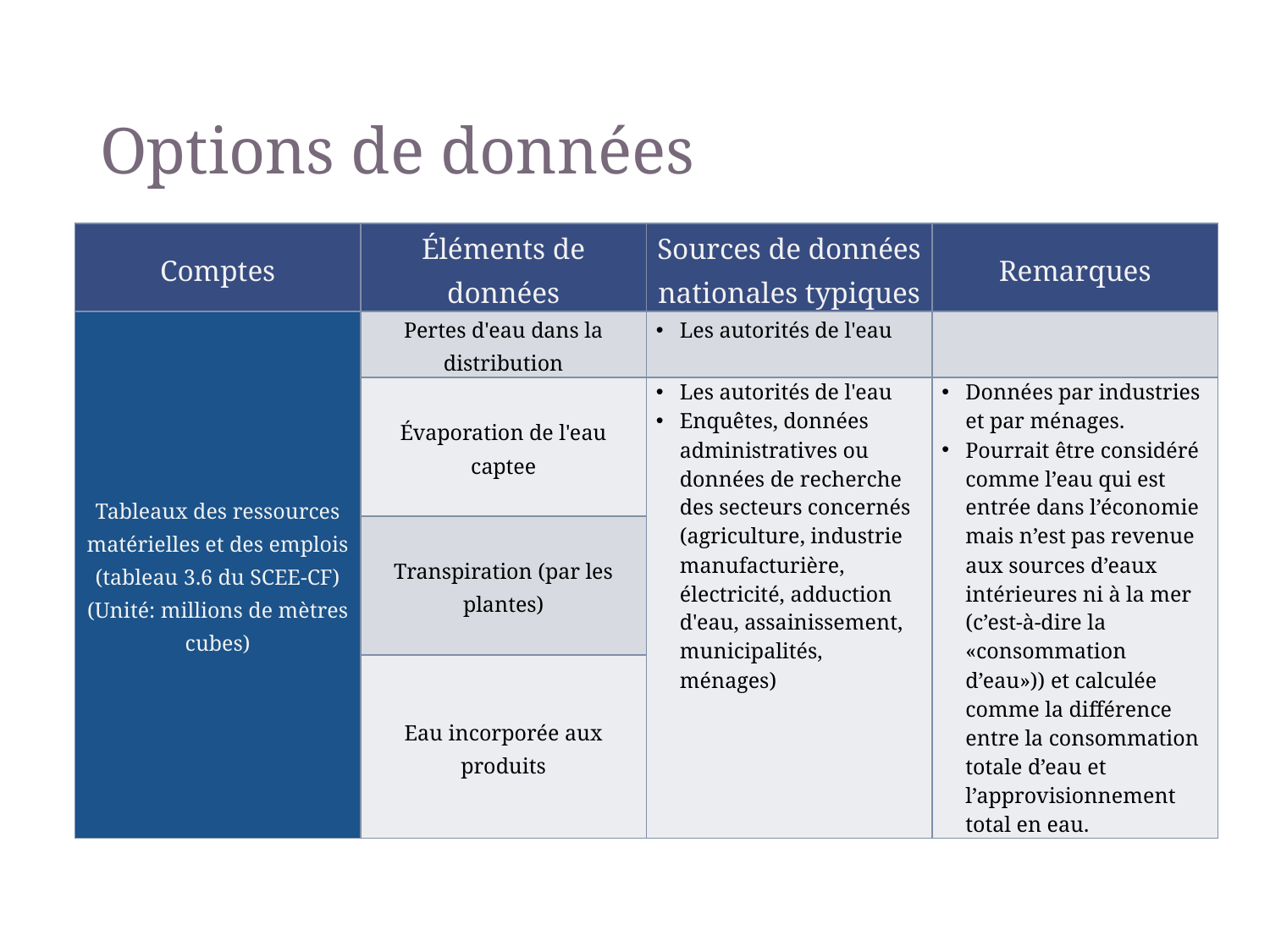

# Options de données
| Comptes | Éléments de données | Sources de données nationales typiques | Remarques |
| --- | --- | --- | --- |
| Tableaux des ressources matérielles et des emplois (tableau 3.6 du SCEE-CF) (Unité: millions de mètres cubes) | Pertes d'eau dans la distribution | Les autorités de l'eau |  |
|  | Évaporation de l'eau captee | Les autorités de l'eau Enquêtes, données administratives ou données de recherche des secteurs concernés (agriculture, industrie manufacturière, électricité, adduction d'eau, assainissement, municipalités, ménages) | Données par industries et par ménages. Pourrait être considéré comme l’eau qui est entrée dans l’économie mais n’est pas revenue aux sources d’eaux intérieures ni à la mer (c’est-à-dire la «consommation d’eau»)) et calculée comme la différence entre la consommation totale d’eau et l’approvisionnement total en eau. |
|  | Transpiration (par les plantes) |  |  |
|  | Eau incorporée aux produits |  |  |

35
SEEA-CF - Water accounts